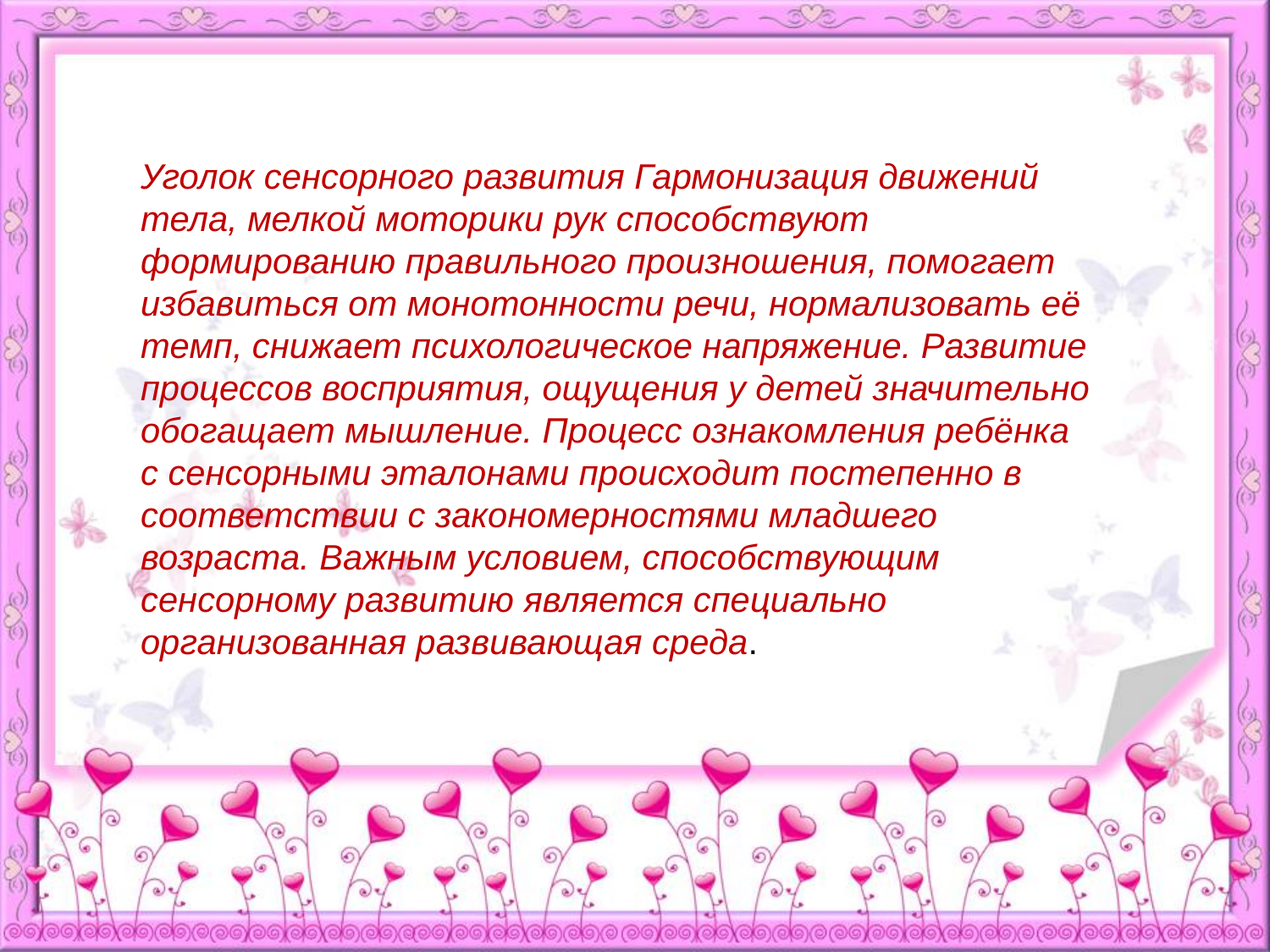

Уголок сенсорного развития Гармонизация движений тела, мелкой моторики рук способствуют формированию правильного произношения, помогает избавиться от монотонности речи, нормализовать её темп, снижает психологическое напряжение. Развитие процессов восприятия, ощущения у детей значительно обогащает мышление. Процесс ознакомления ребёнка с сенсорными эталонами происходит постепенно в соответствии с закономерностями младшего возраста. Важным условием, способствующим сенсорному развитию является специально организованная развивающая среда.